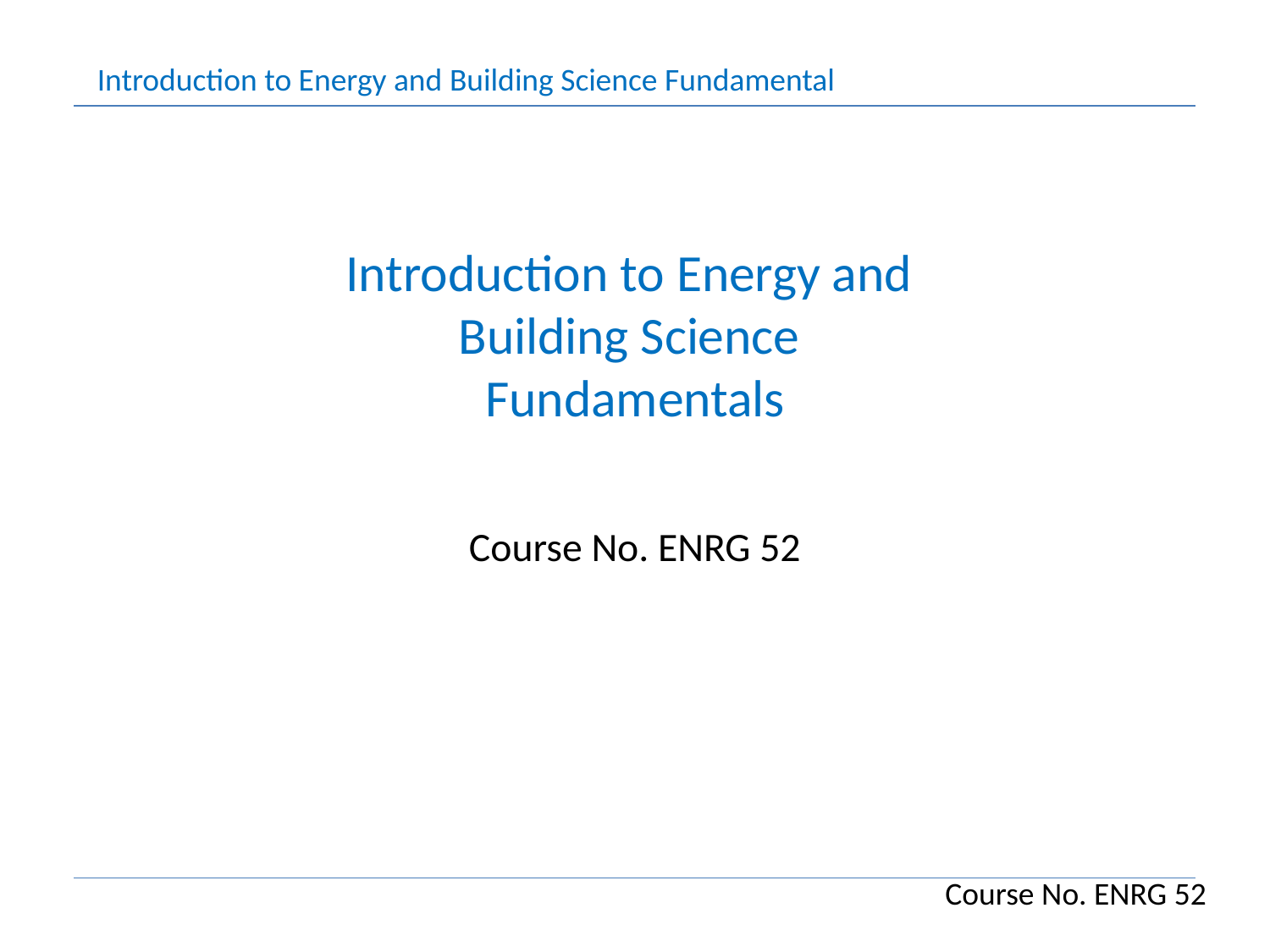

# Introduction to Energy and Building Science Fundamentals Course No. ENRG 52